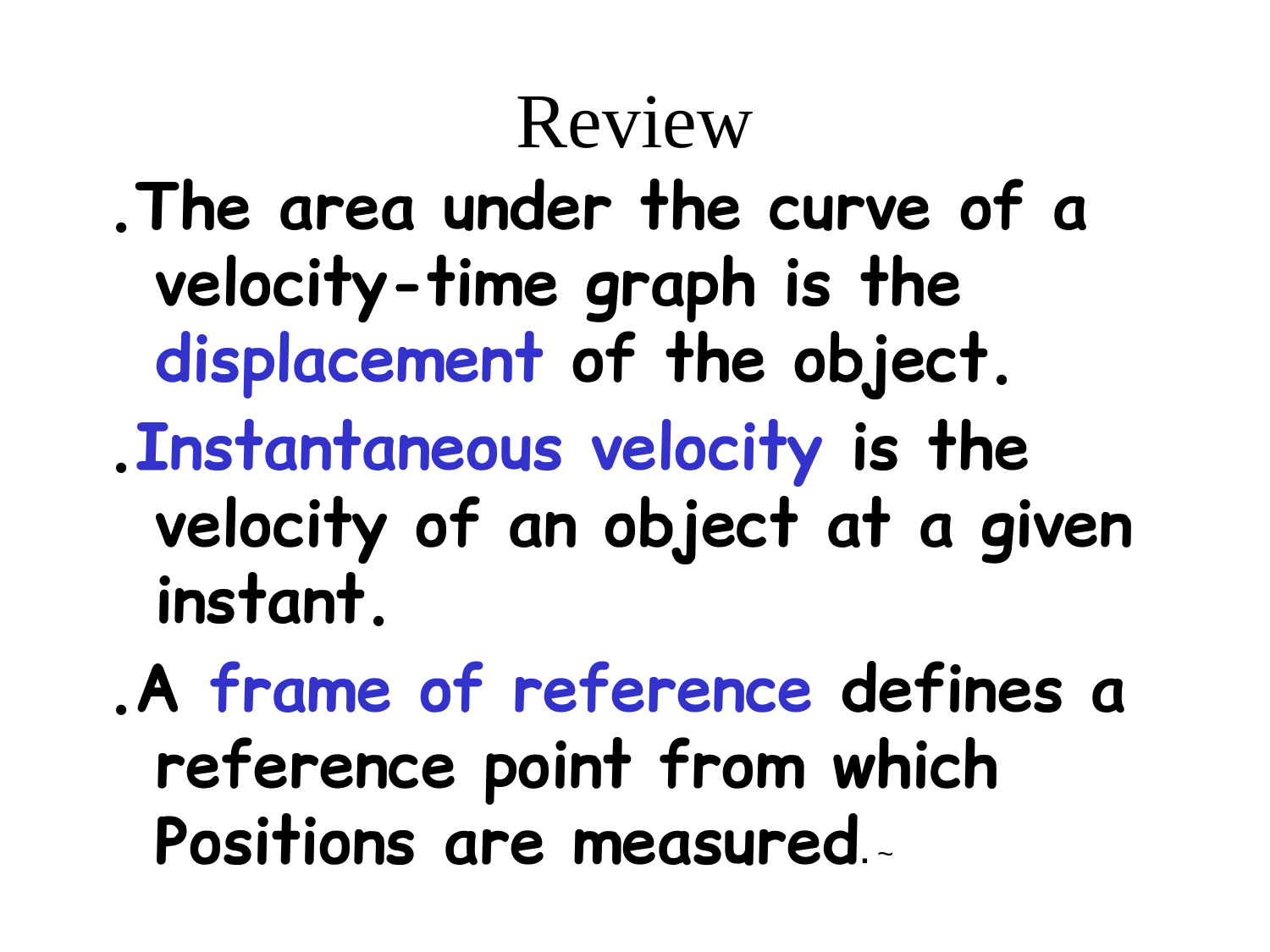

# Review
.The area under the curve of a velocity-time graph is the displacement of the object.
.Instantaneous velocity is the velocity of an object at a given instant.
.A frame of reference defines a reference point from which Positions are measured. ~